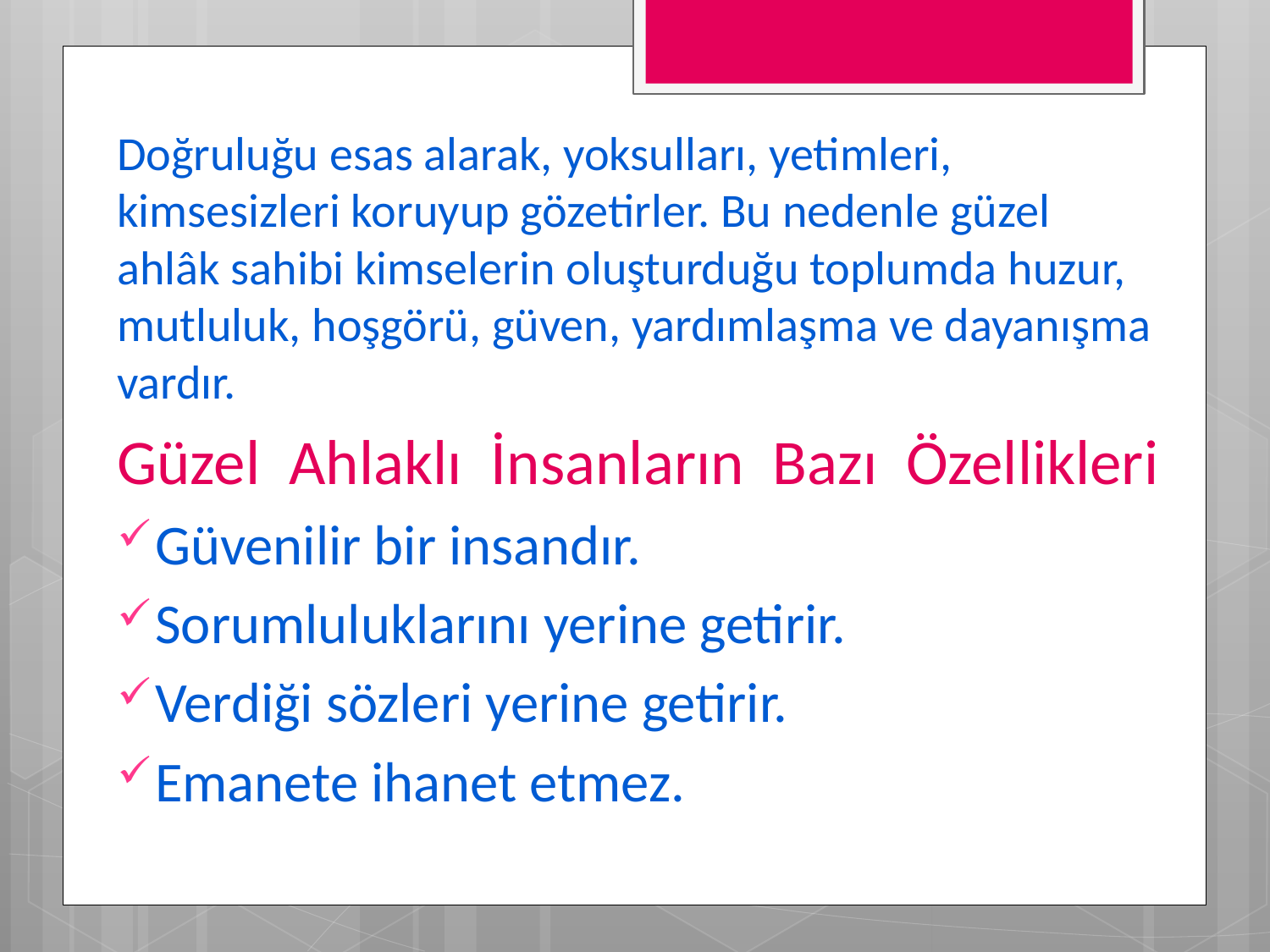

Doğruluğu esas alarak, yoksulları, yetimleri, kimsesizleri koruyup gözetirler. Bu nedenle güzel ahlâk sahibi kimselerin oluşturduğu toplumda huzur, mutluluk, hoşgörü, güven, yardımlaşma ve dayanışma vardır.
Güzel  Ahlaklı  İnsanların  Bazı  Özellikleri
Güvenilir bir insandır.
Sorumluluklarını yerine getirir.
Verdiği sözleri yerine getirir.
Emanete ihanet etmez.